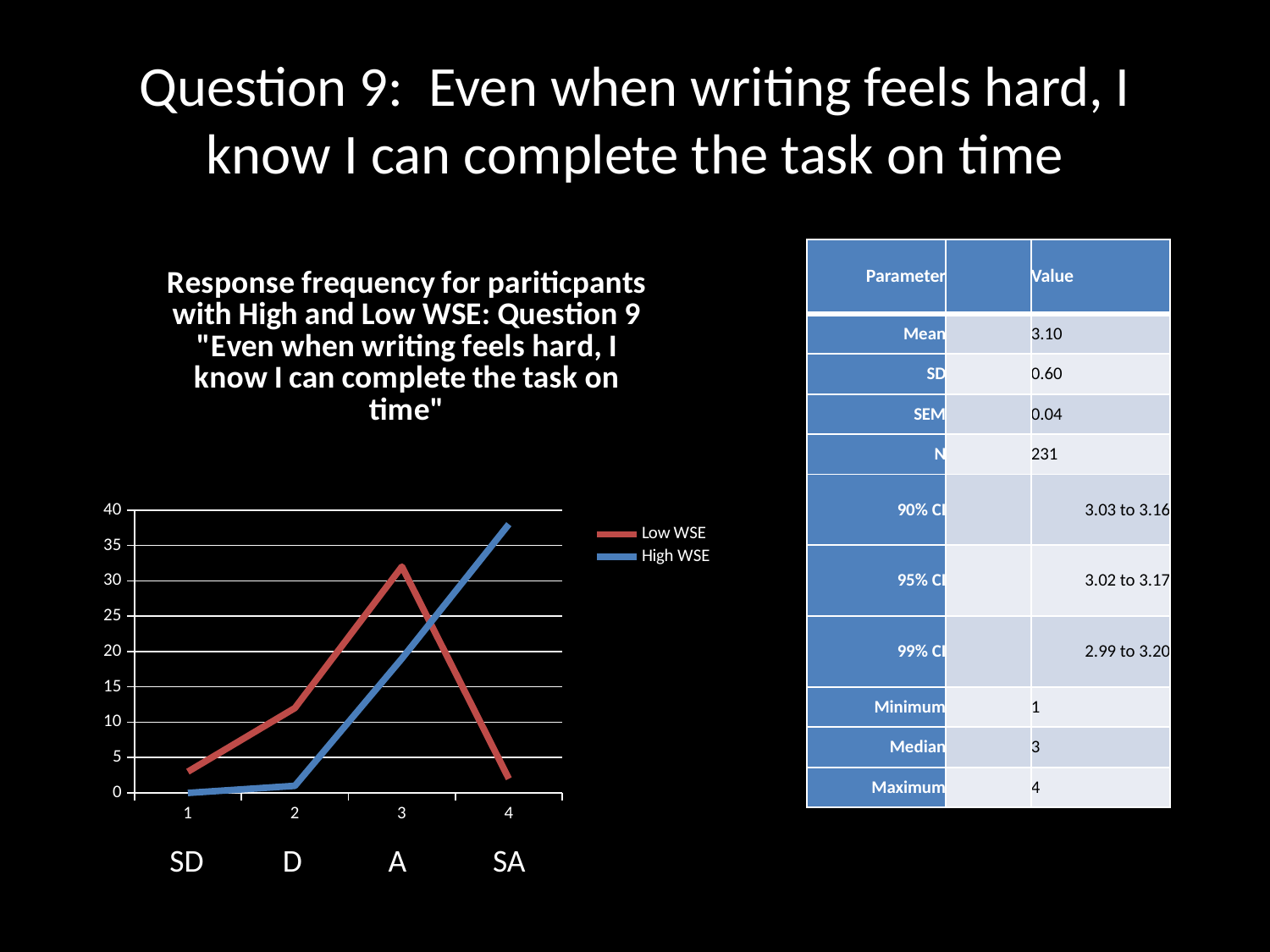

# Question 9:  Even when writing feels hard, I know I can complete the task on time
| Parameter |  | Value |
| --- | --- | --- |
| Mean |  | 3.10 |
| SD |  | 0.60 |
| SEM |  | 0.04 |
| N |  | 231 |
| 90% CI |  | 3.03 to 3.16 |
| 95% CI |  | 3.02 to 3.17 |
| 99% CI |  | 2.99 to 3.20 |
| Minimum |  | 1 |
| Median |  | 3 |
| Maximum |  | 4 |

### Chart: Response frequency for pariticpants with High and Low WSE: Question 9

"Even when writing feels hard, I know I can complete the task on time"

| Category | High WSE | Low WSE |
|---|---|---|
    SD           D            A            SA